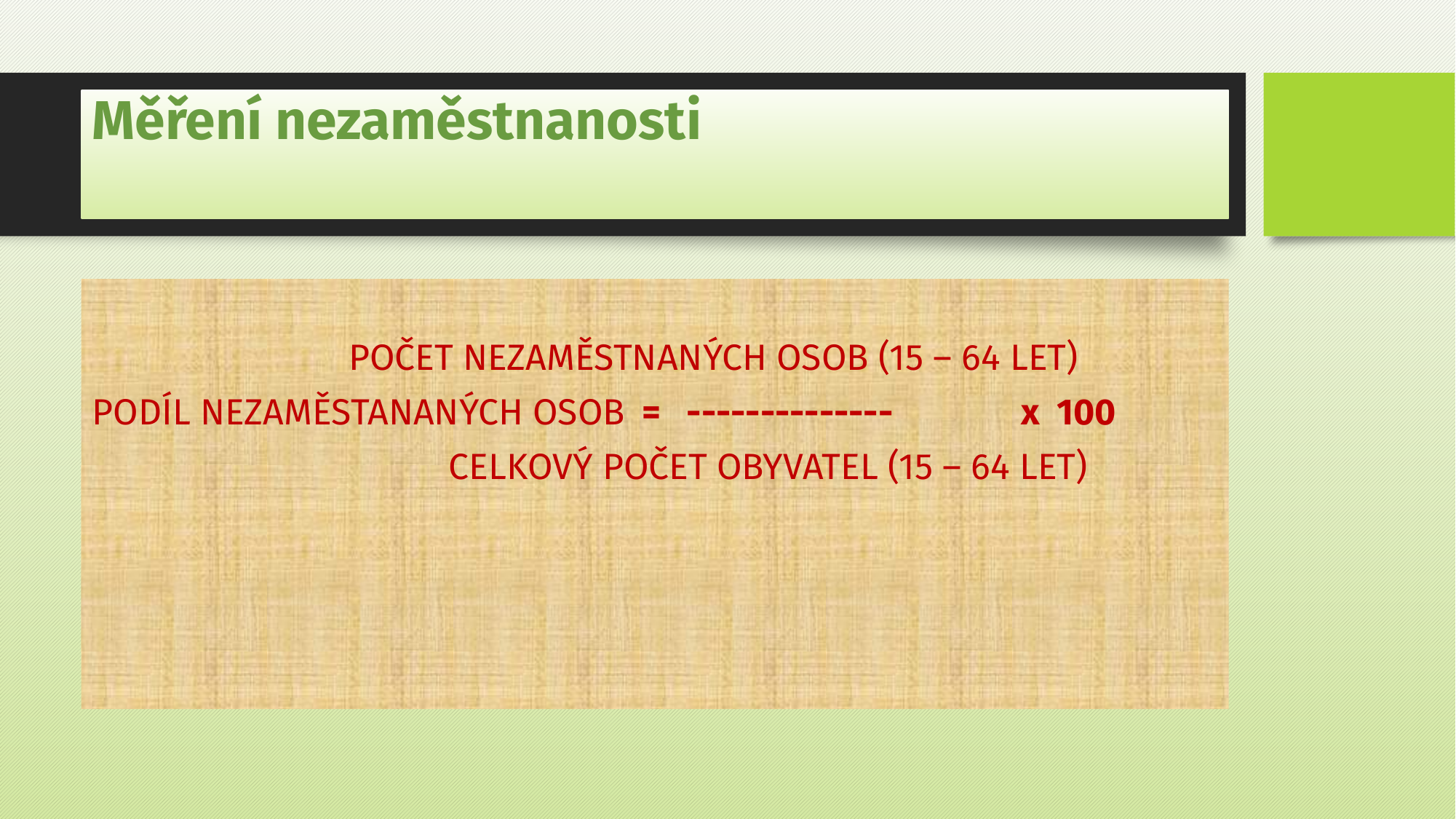

# Měření nezaměstnanosti

                              POČET NEZAMĚSTNANÝCH OSOB (15 – 64 LET)
PODÍL NEZAMĚSTANANÝCH OSOB  =   --------------               x  100
                                     CELKOVÝ POČET OBYVATEL (15 – 64 LET)